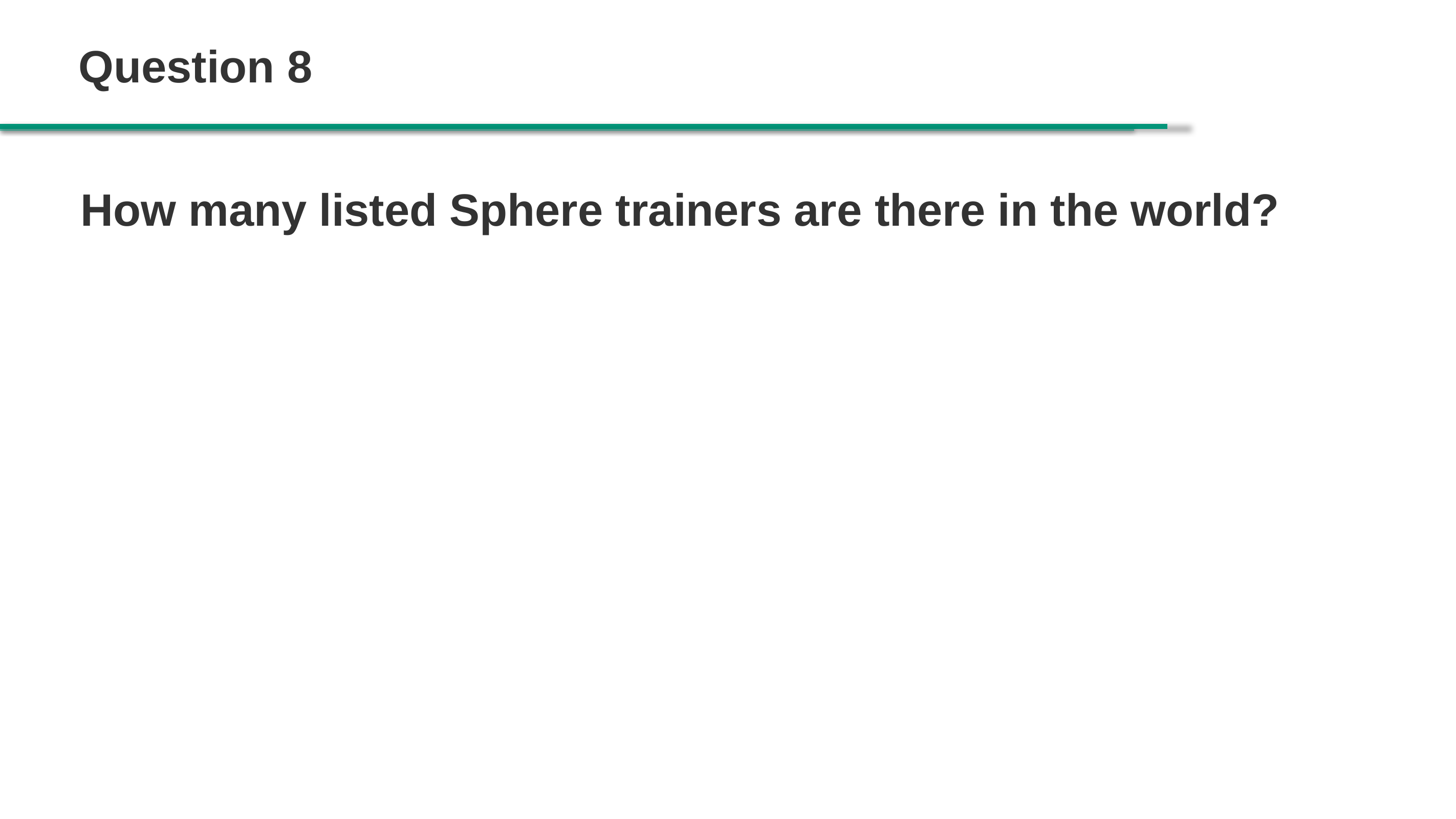

# Question 8

How many listed Sphere trainers are there in the world?